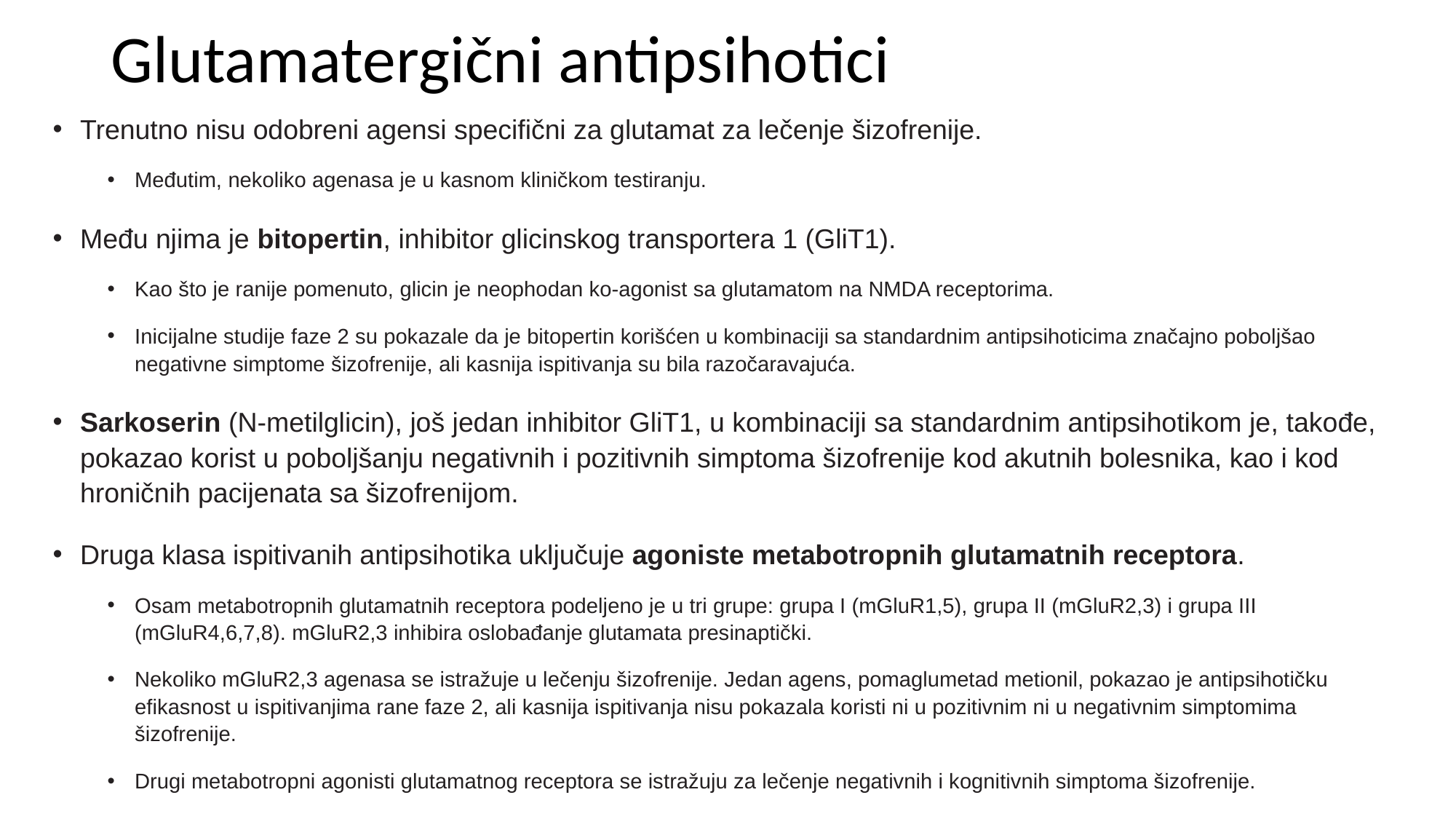

# Glutamatergični antipsihotici
Trenutno nisu odobreni agensi specifični za glutamat za lečenje šizofrenije.
Međutim, nekoliko agenasa je u kasnom kliničkom testiranju.
Među njima je bitopertin, inhibitor glicinskog transportera 1 (GliT1).
Kao što je ranije pomenuto, glicin je neophodan ko-agonist sa glutamatom na NMDA receptorima.
Inicijalne studije faze 2 su pokazale da je bitopertin korišćen u kombinaciji sa standardnim antipsihoticima značajno poboljšao negativne simptome šizofrenije, ali kasnija ispitivanja su bila razočaravajuća.
Sarkoserin (N-metilglicin), još jedan inhibitor GliT1, u kombinaciji sa standardnim antipsihotikom je, takođe, pokazao korist u poboljšanju negativnih i pozitivnih simptoma šizofrenije kod akutnih bolesnika, kao i kod hroničnih pacijenata sa šizofrenijom.
Druga klasa ispitivanih antipsihotika uključuje agoniste metabotropnih glutamatnih receptora.
Osam metabotropnih glutamatnih receptora podeljeno je u tri grupe: grupa I (mGluR1,5), grupa II (mGluR2,3) i grupa III (mGluR4,6,7,8). mGluR2,3 inhibira oslobađanje glutamata presinaptički.
Nekoliko mGluR2,3 agenasa se istražuje u lečenju šizofrenije. Jedan agens, pomaglumetad metionil, pokazao je antipsihotičku efikasnost u ispitivanjima rane faze 2, ali kasnija ispitivanja nisu pokazala koristi ni u pozitivnim ni u negativnim simptomima šizofrenije.
Drugi metabotropni agonisti glutamatnog receptora se istražuju za lečenje negativnih i kognitivnih simptoma šizofrenije.